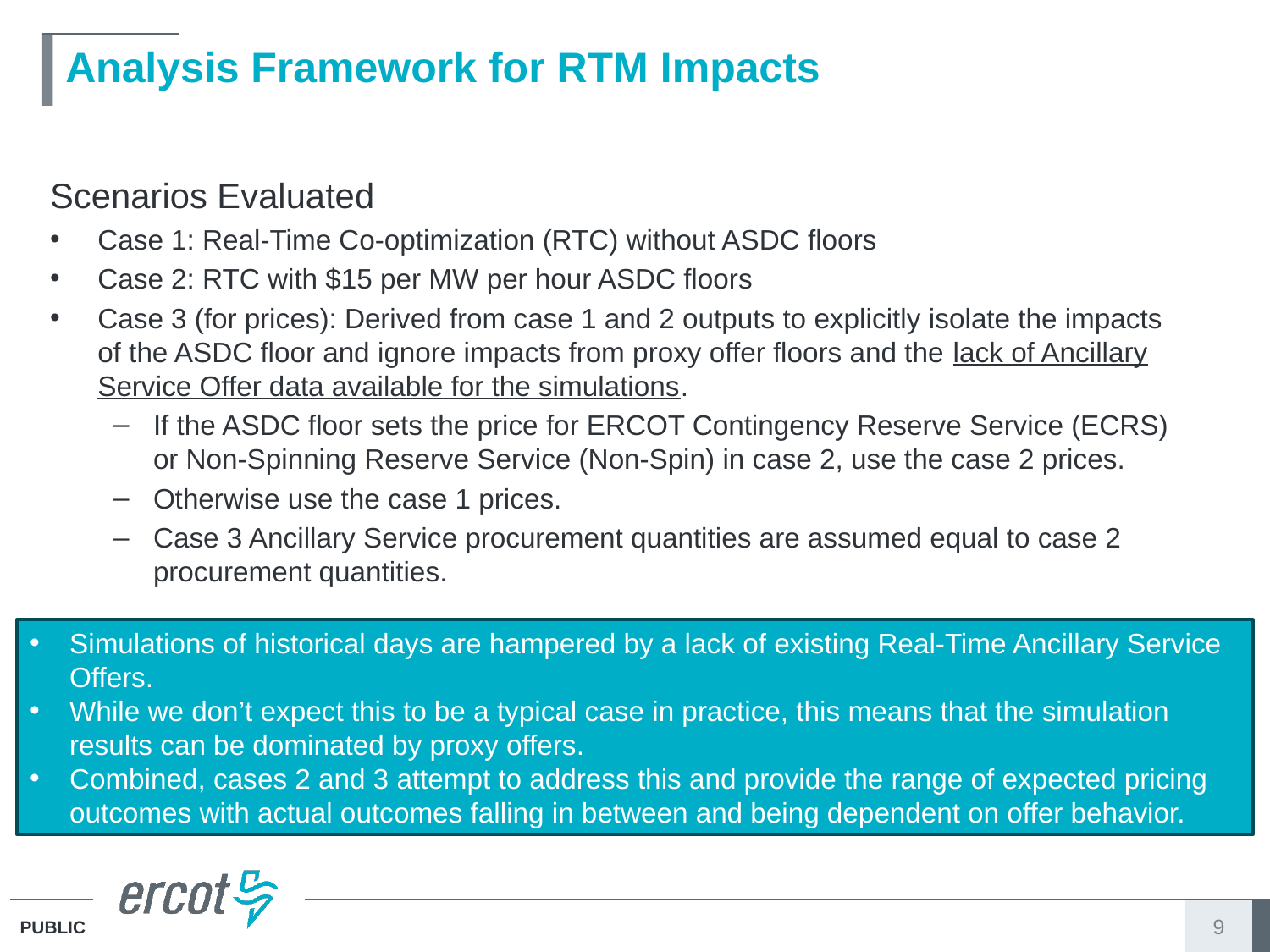

# Analysis Framework for RTM Impacts
Scenarios Evaluated
Case 1: Real-Time Co-optimization (RTC) without ASDC floors
Case 2: RTC with $15 per MW per hour ASDC floors
Case 3 (for prices): Derived from case 1 and 2 outputs to explicitly isolate the impacts of the ASDC floor and ignore impacts from proxy offer floors and the lack of Ancillary Service Offer data available for the simulations.
If the ASDC floor sets the price for ERCOT Contingency Reserve Service (ECRS) or Non-Spinning Reserve Service (Non-Spin) in case 2, use the case 2 prices.
Otherwise use the case 1 prices.
Case 3 Ancillary Service procurement quantities are assumed equal to case 2 procurement quantities.
Simulations of historical days are hampered by a lack of existing Real-Time Ancillary Service Offers.
While we don’t expect this to be a typical case in practice, this means that the simulation results can be dominated by proxy offers.
Combined, cases 2 and 3 attempt to address this and provide the range of expected pricing outcomes with actual outcomes falling in between and being dependent on offer behavior.
9